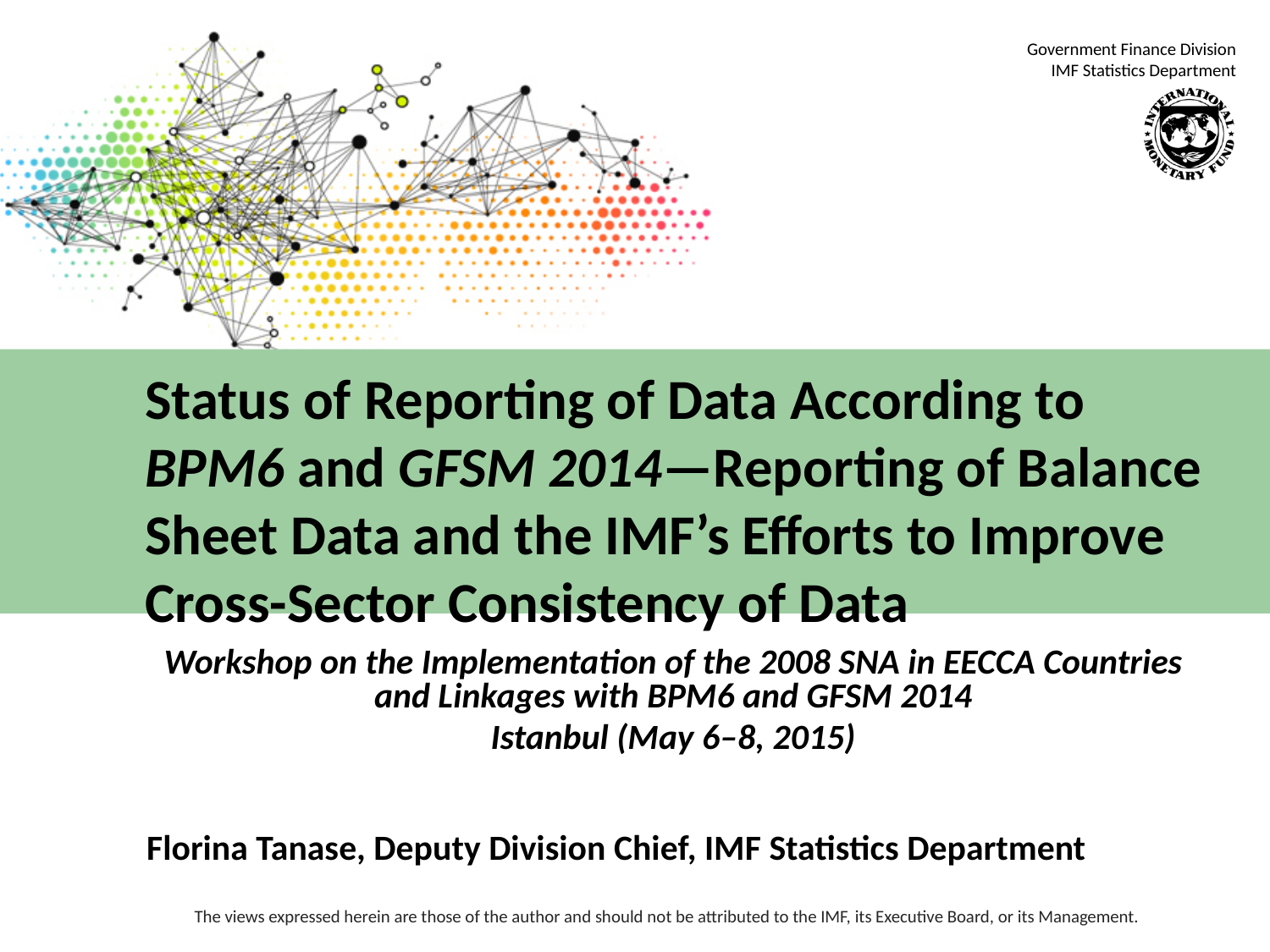

# Status of Reporting of Data According to BPM6 and GFSM 2014—Reporting of Balance Sheet Data and the IMF’s Efforts to Improve Cross-Sector Consistency of Data
Workshop on the Implementation of the 2008 SNA in EECCA Countries and Linkages with BPM6 and GFSM 2014
Istanbul (May 6–8, 2015)

Florina Tanase, Deputy Division Chief, IMF Statistics Department